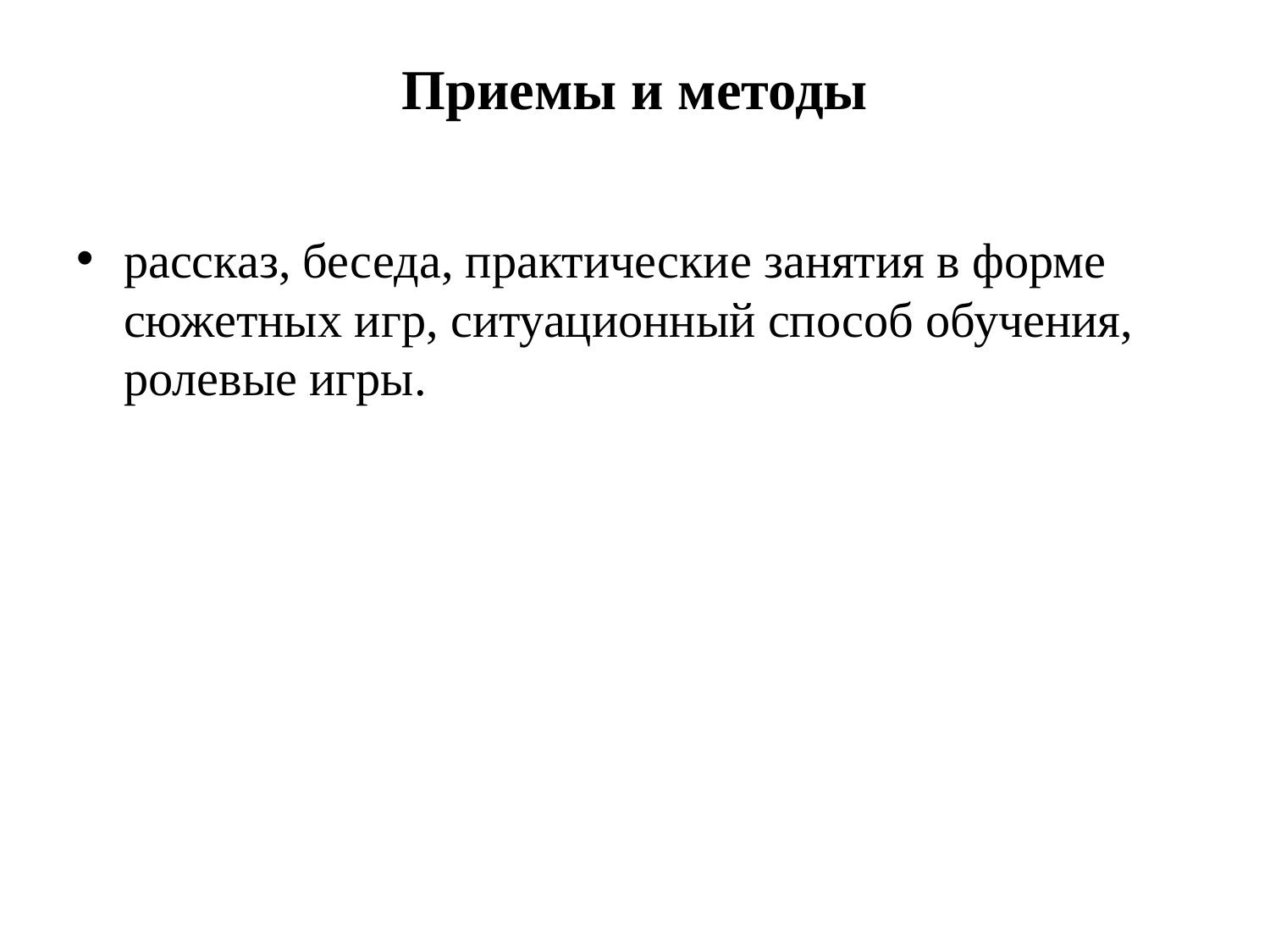

# Приемы и методы
рассказ, беседа, практические занятия в форме сюжетных игр, ситуационный способ обучения, ролевые игры.